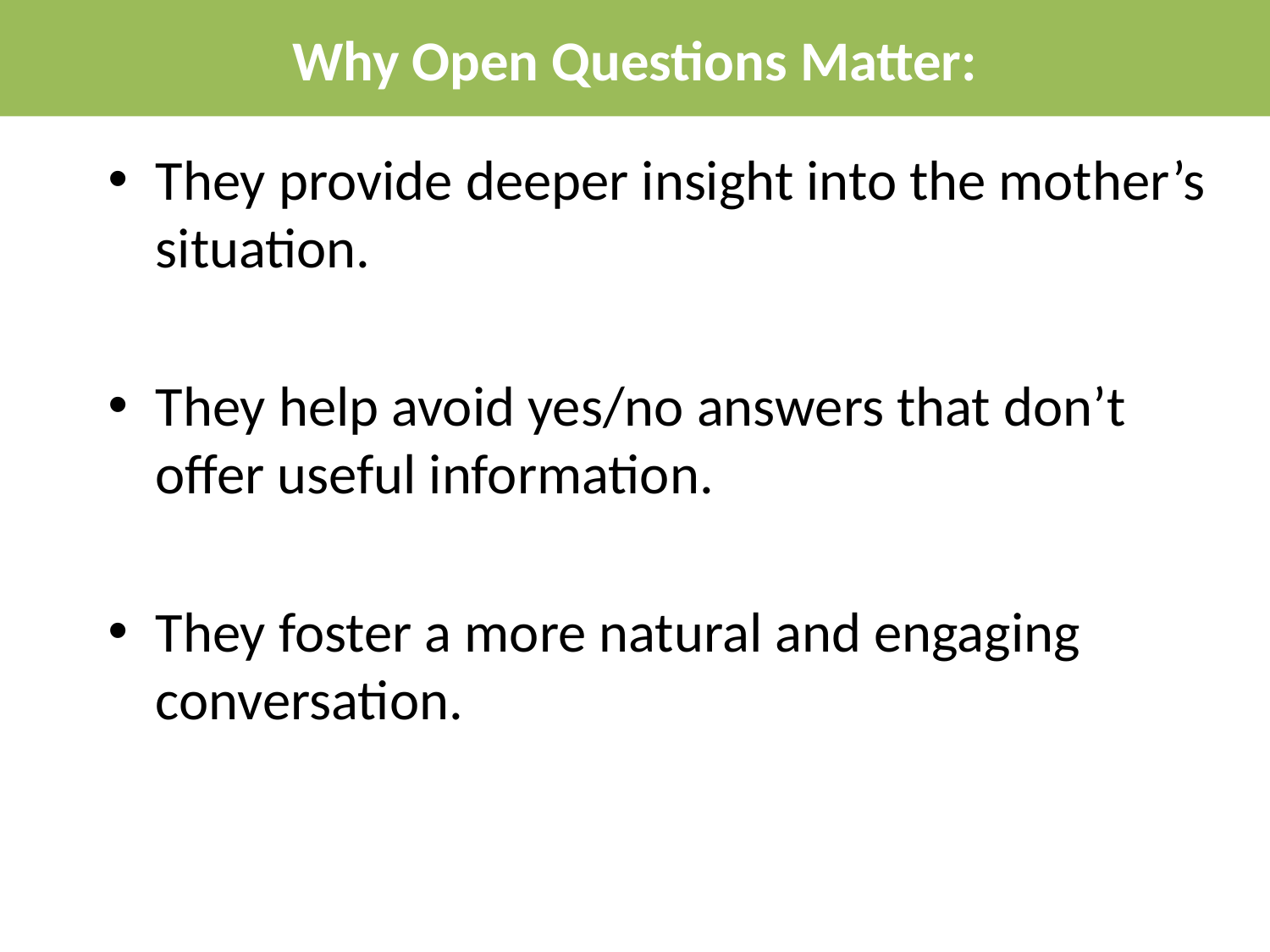

Why Open Questions Matter:
They provide deeper insight into the mother’s situation.

They help avoid yes/no answers that don’t offer useful information.

They foster a more natural and engaging conversation.